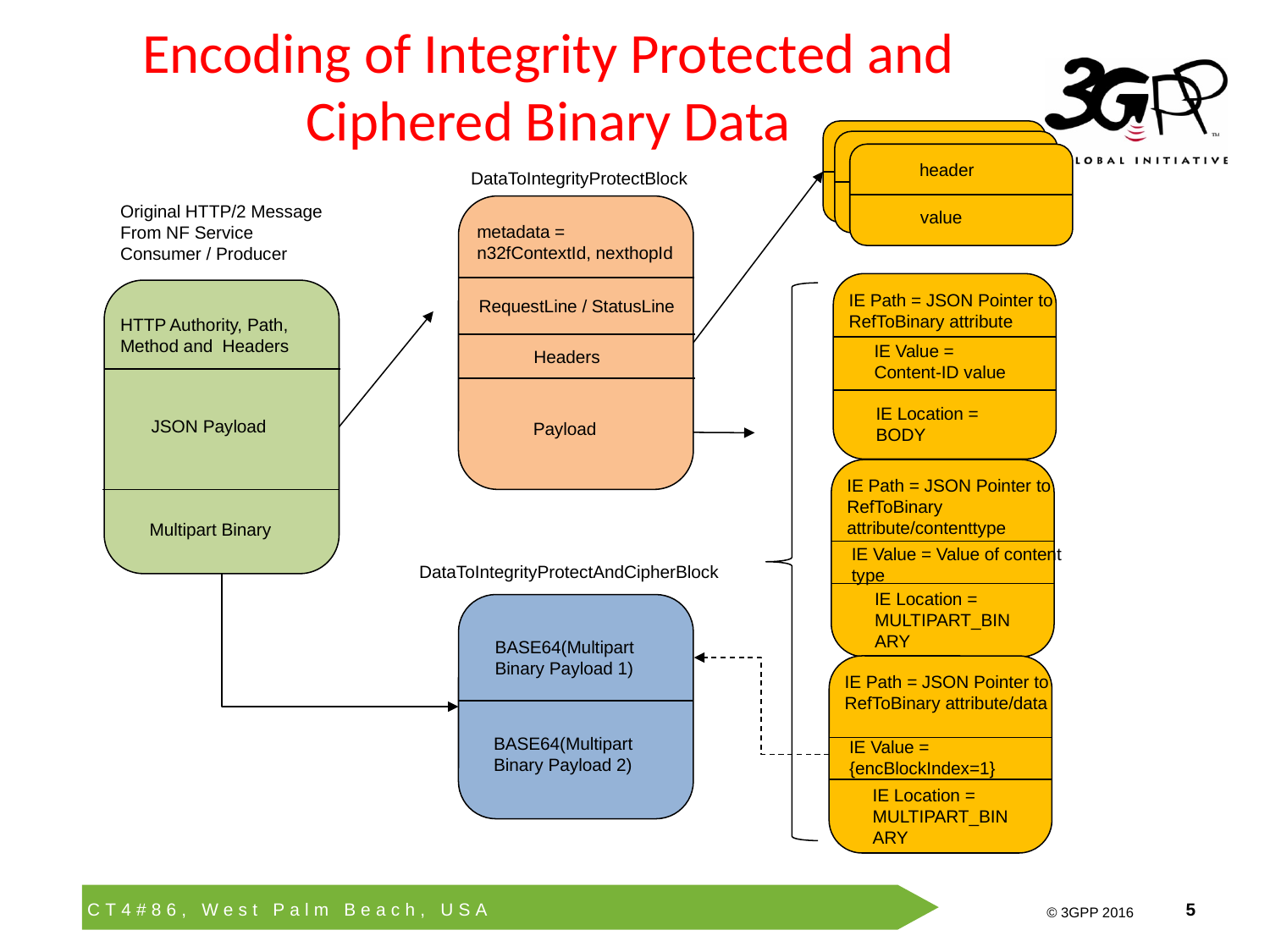

# Encoding of Integrity Protected and Ciphered Binary Data

header
value

header
value

header
value
DataToIntegrityProtectBlock

metadata = n32fContextId, nexthopId
RequestLine / StatusLine
Headers
Payload
Original HTTP/2 Message From NF Service Consumer / Producer

IE Path = JSON Pointer to RefToBinary attribute
HTTP Authority, Path, Method and  Headers
IE Value = Content-ID value
IE Location = BODY
JSON Payload

IE Path = JSON Pointer to RefToBinary attribute/contenttype
IE Value = Value of content type
IE Location = MULTIPART_BINARY
Multipart Binary
DataToIntegrityProtectAndCipherBlock

BASE64(Multipart Binary Payload 1)

IE Path = JSON Pointer to RefToBinary attribute/data
IE Value = {encBlockIndex=1}
IE Location = MULTIPART_BINARY
BASE64(Multipart Binary Payload 2)